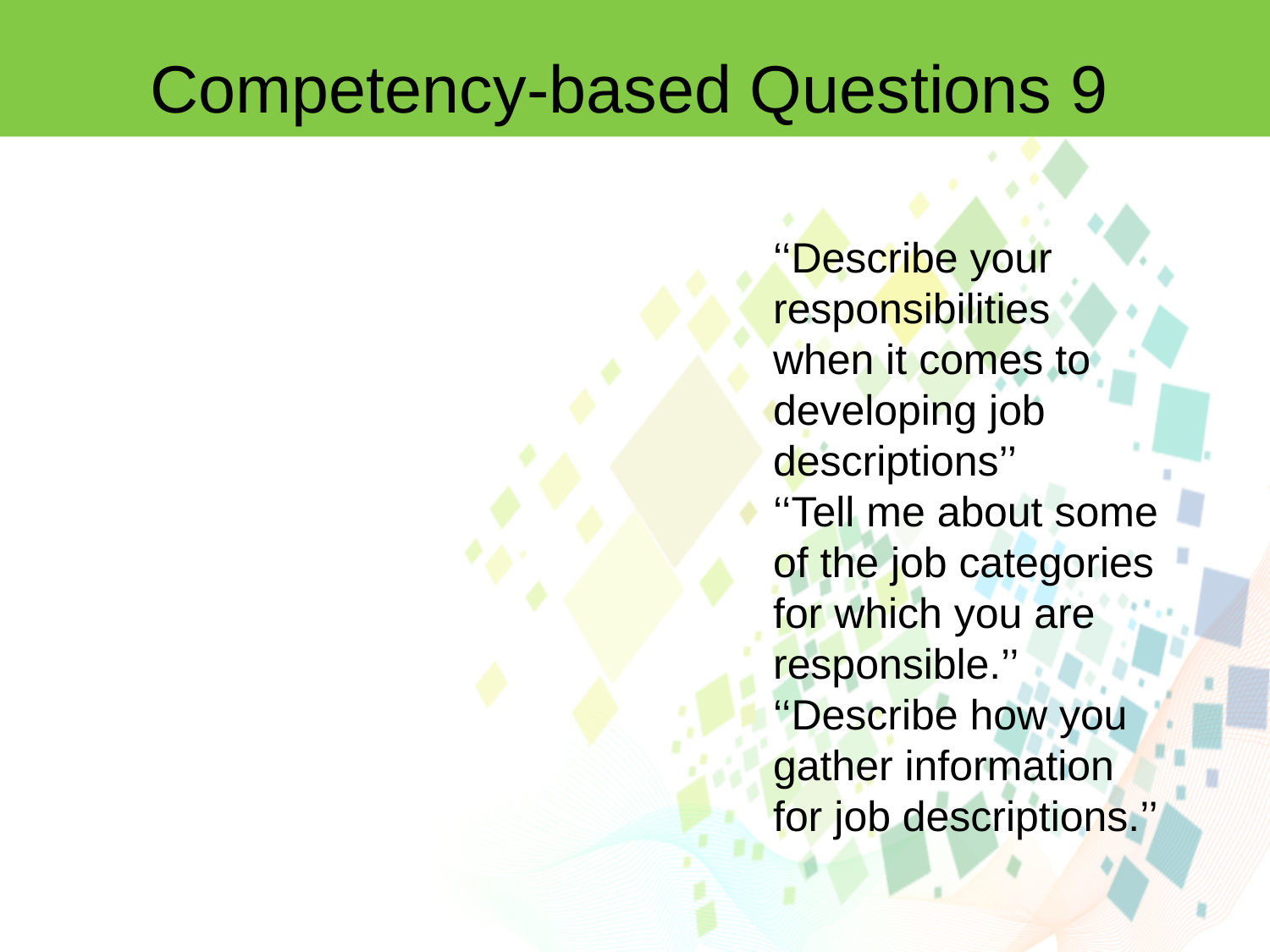

Competency-based Questions 9
‘‘Describe your responsibilities when it comes to developing job descriptions’’
‘‘Tell me about some of the job categories for which you are responsible.’’
‘‘Describe how you gather information for job descriptions.’’